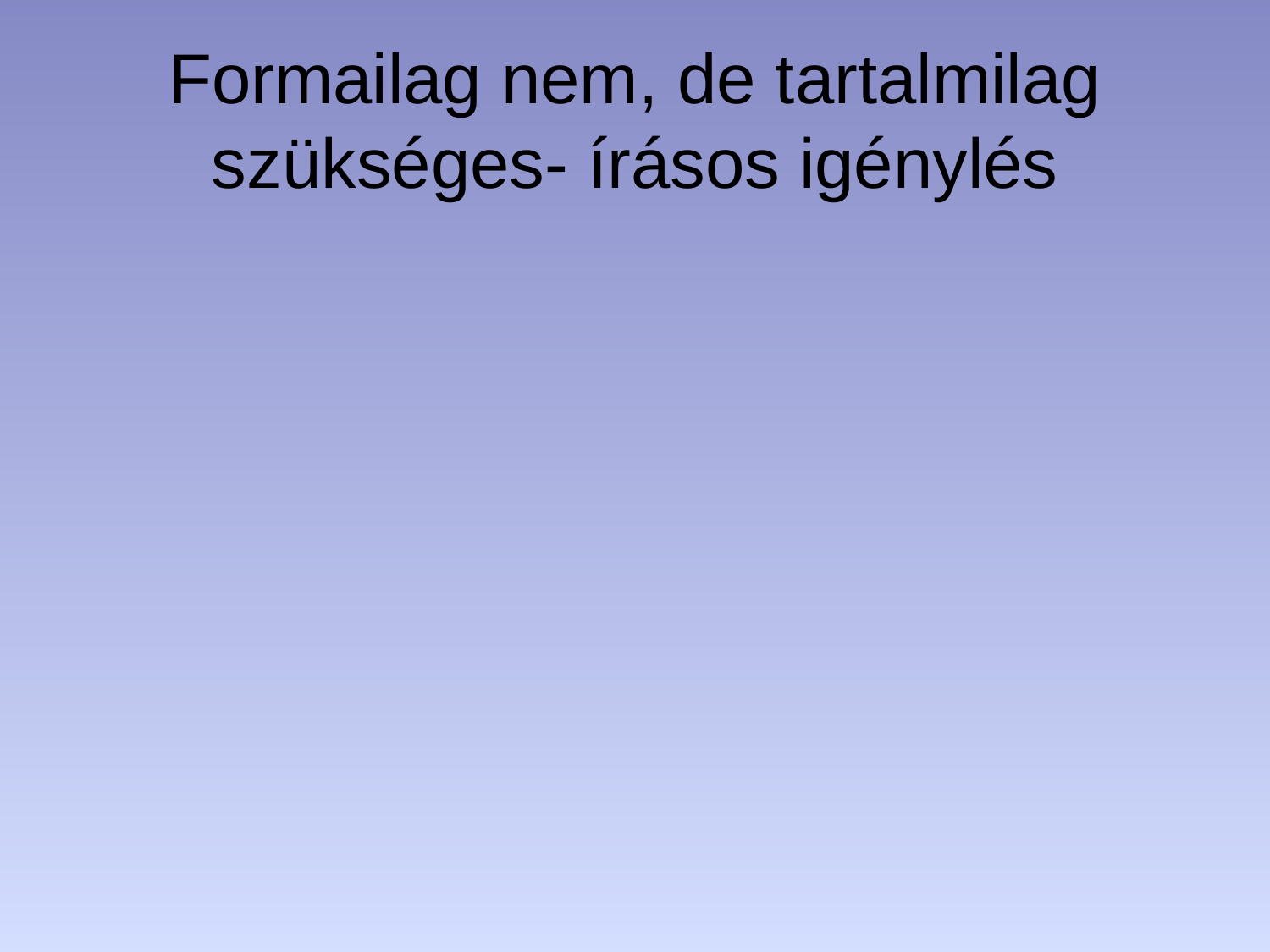

# Formailag nem, de tartalmilag szükséges- írásos igénylés